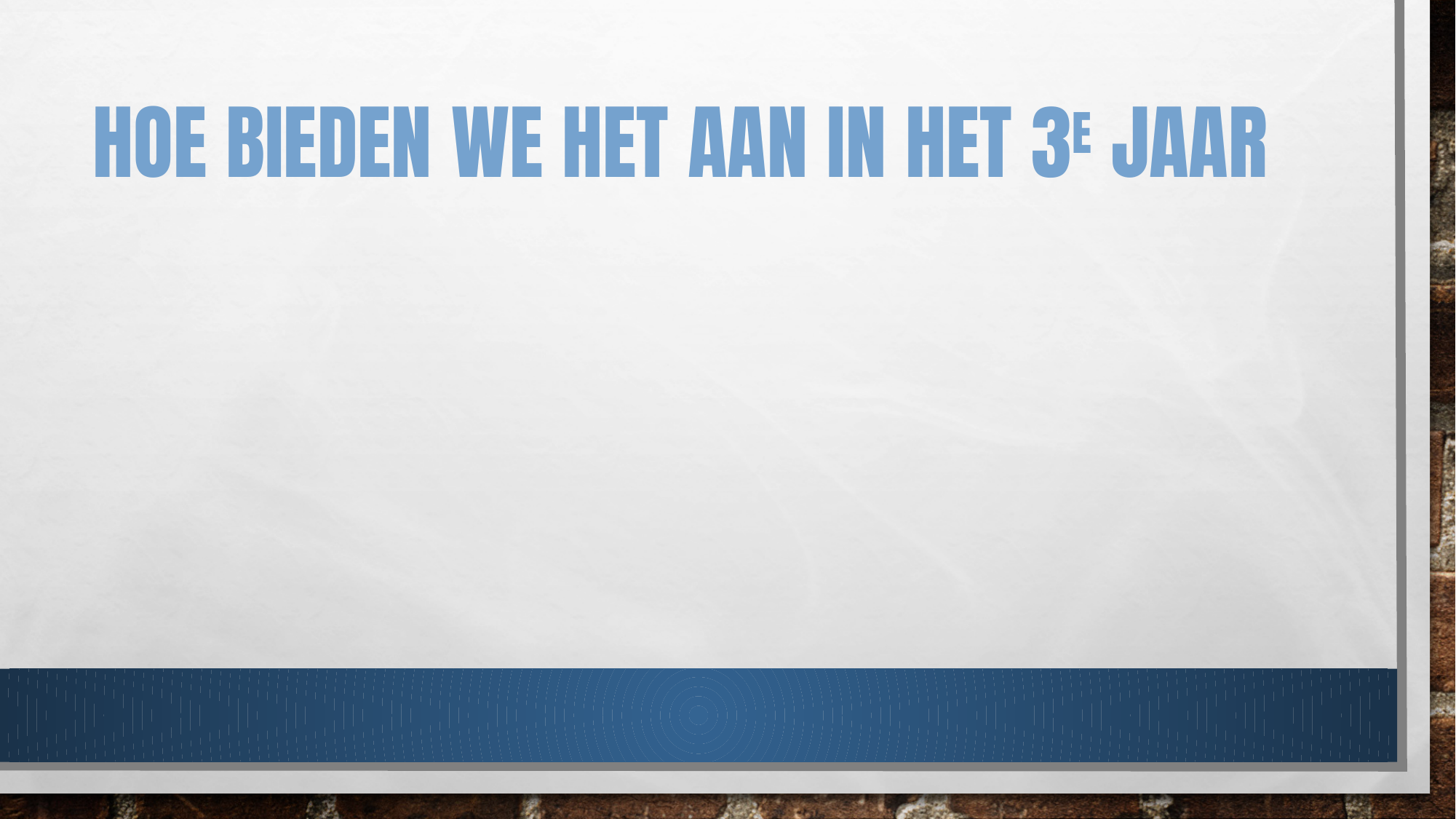

# Hoe bieden we het aan in het 3e jaar